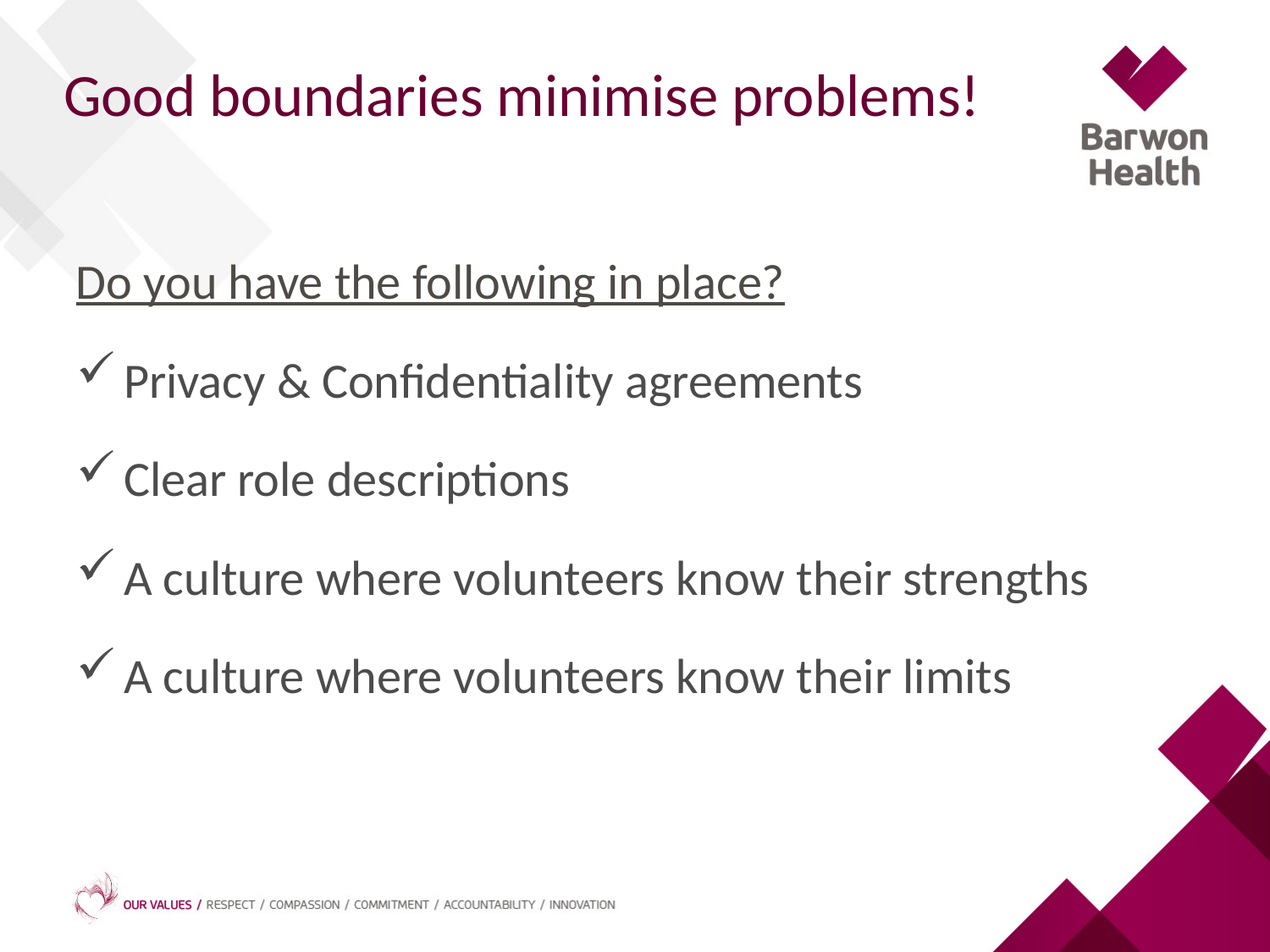

# Good boundaries minimise problems!

Do you have the following in place?
Privacy & Confidentiality agreements
Clear role descriptions
A culture where volunteers know their strengths
A culture where volunteers know their limits